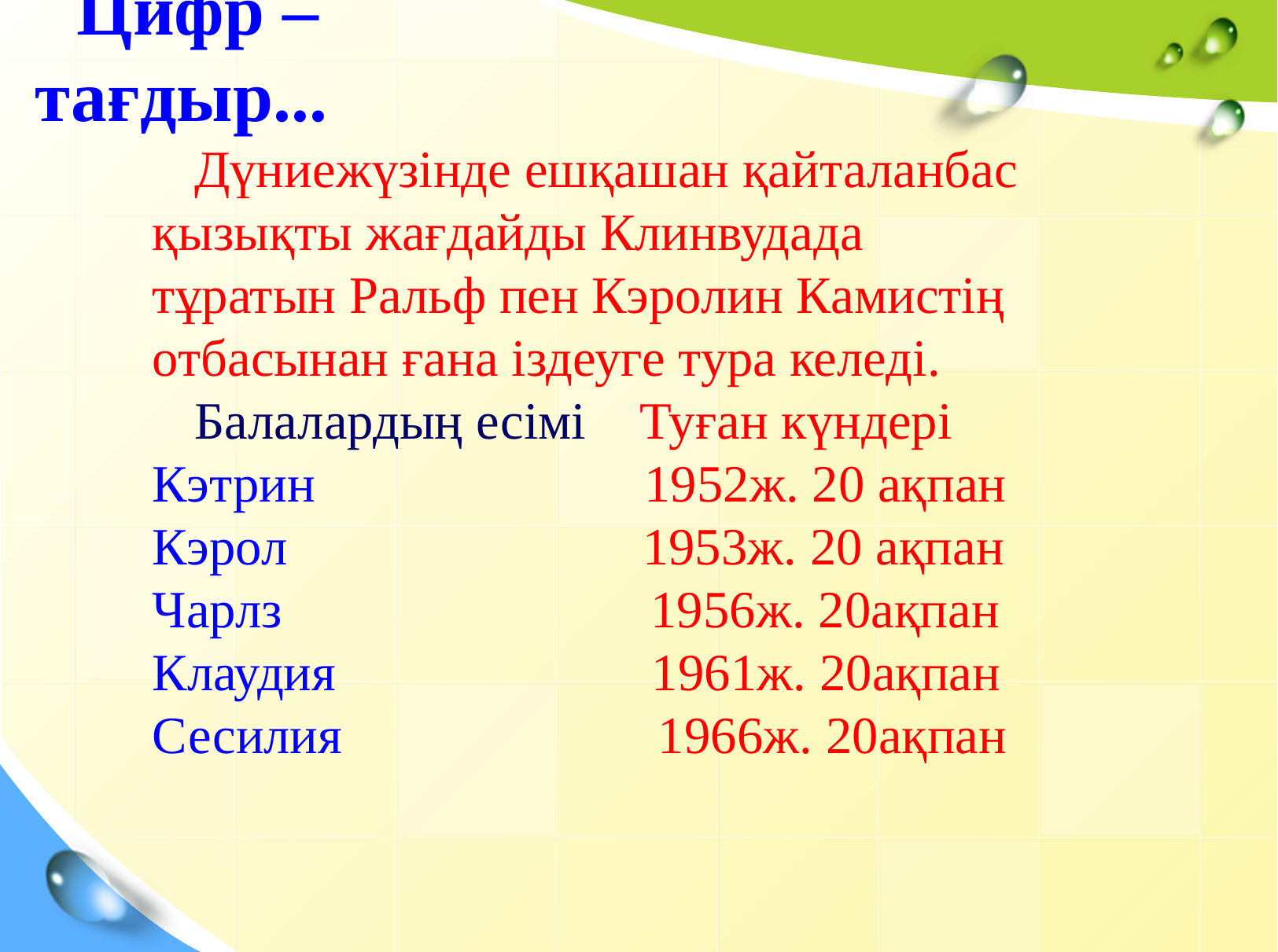

Цифр – тағдыр...
Дүниежүзінде ешқашан қайталанбас қызықты жағдайды Клинвудада тұратын Ральф пен Кэролин Камистің отбасынан ғана іздеуге тура келеді.
Балалардың есімі    Туған күндері
Кэтрин                         1952ж. 20 ақпан
Кэрол                           1953ж. 20 ақпан
Чарлз                            1956ж. 20ақпан
Клаудия                        1961ж. 20ақпан
Сесилия                        1966ж. 20ақпан